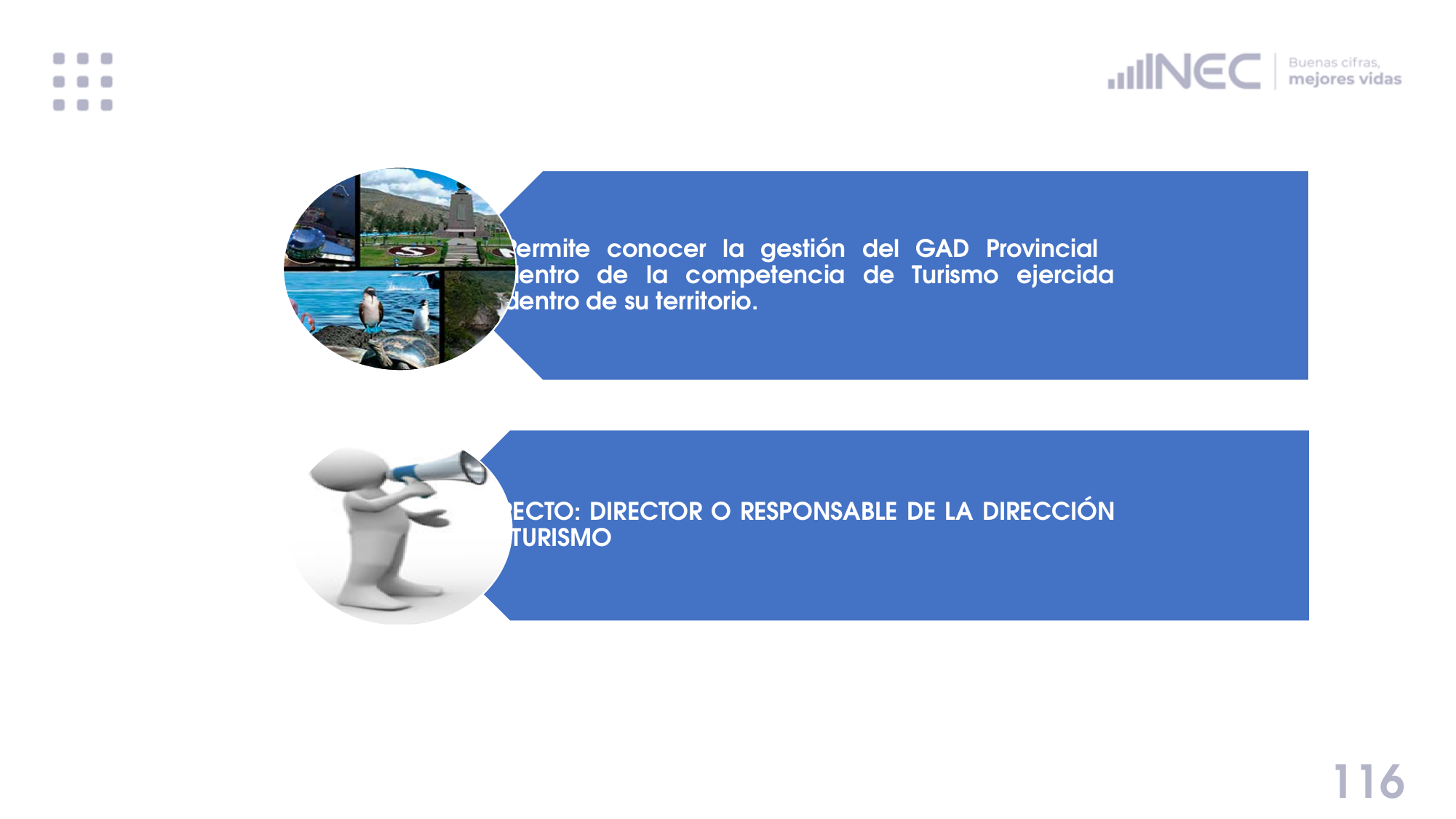

Permite conocer la gestión del GAD Provincial  dentro de la competencia de Turismo ejercida dentro de su territorio.
DIRECTO: DIRECTOR O RESPONSABLE DE LA DIRECCIÓN DE TURISMO
116